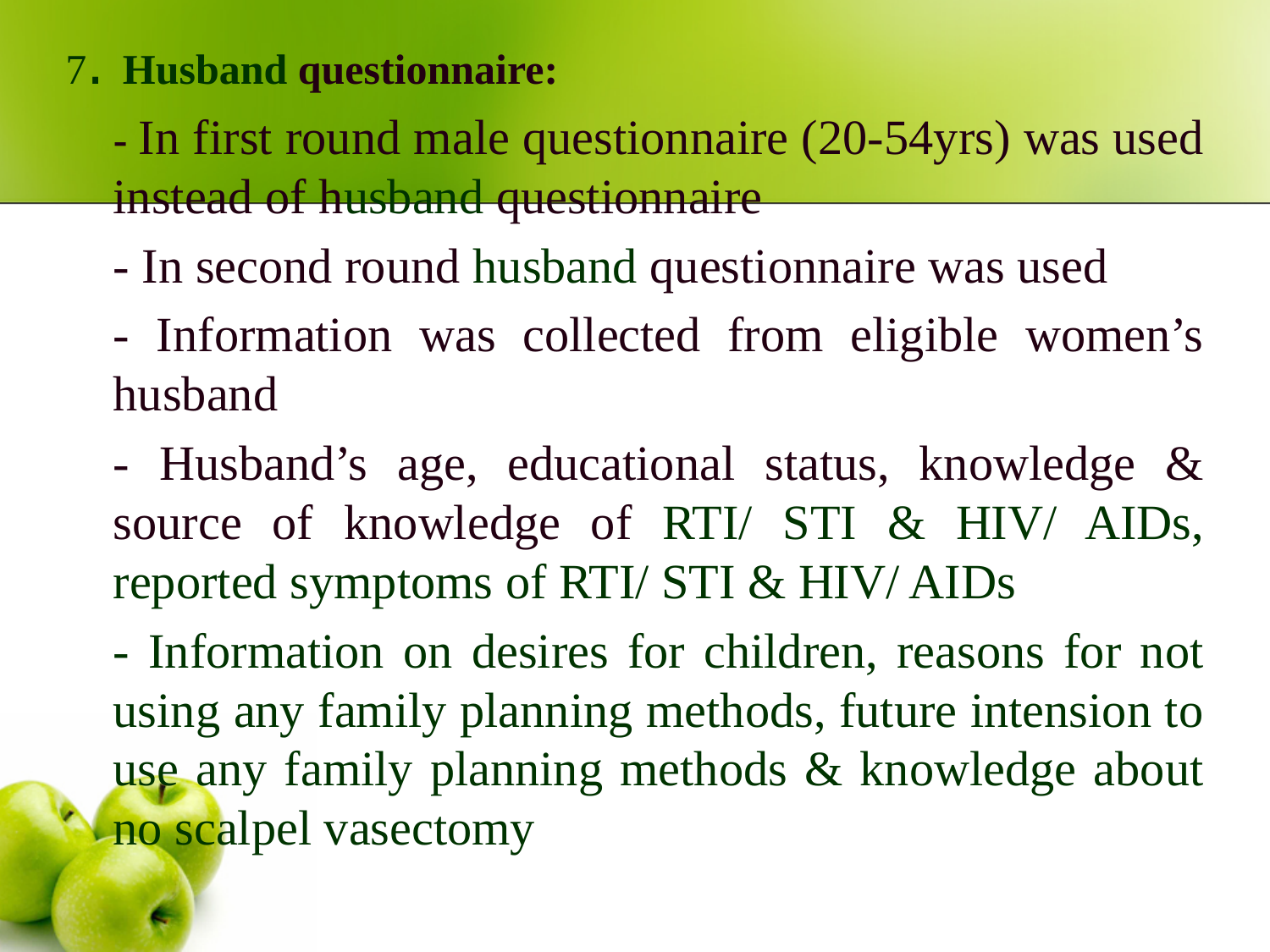

7. Husband questionnaire:
	- In first round male questionnaire (20-54yrs) was used instead of husband questionnaire
	- In second round husband questionnaire was used
	- Information was collected from eligible women’s husband
	- Husband’s age, educational status, knowledge & source of knowledge of RTI/ STI & HIV/ AIDs, reported symptoms of RTI/ STI & HIV/ AIDs
	- Information on desires for children, reasons for not using any family planning methods, future intension to use any family planning methods & knowledge about no scalpel vasectomy